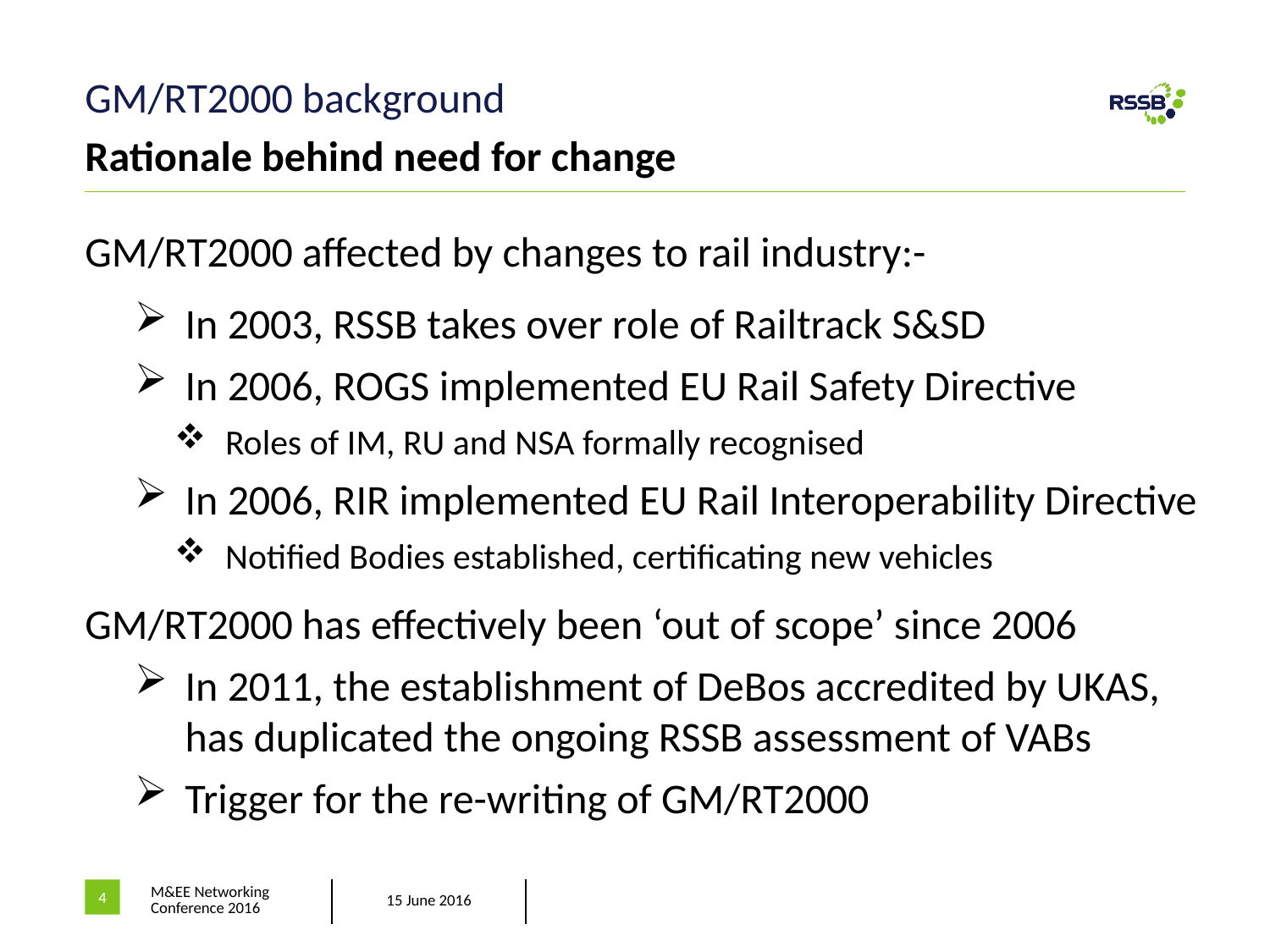

# GM/RT2000 background
Rationale behind need for change
GM/RT2000 affected by changes to rail industry:-
In 2003, RSSB takes over role of Railtrack S&SD
In 2006, ROGS implemented EU Rail Safety Directive
Roles of IM, RU and NSA formally recognised
In 2006, RIR implemented EU Rail Interoperability Directive
Notified Bodies established, certificating new vehicles
GM/RT2000 has effectively been ‘out of scope’ since 2006
In 2011, the establishment of DeBos accredited by UKAS,
has duplicated the ongoing RSSB assessment of VABs
Trigger for the re-writing of GM/RT2000

4